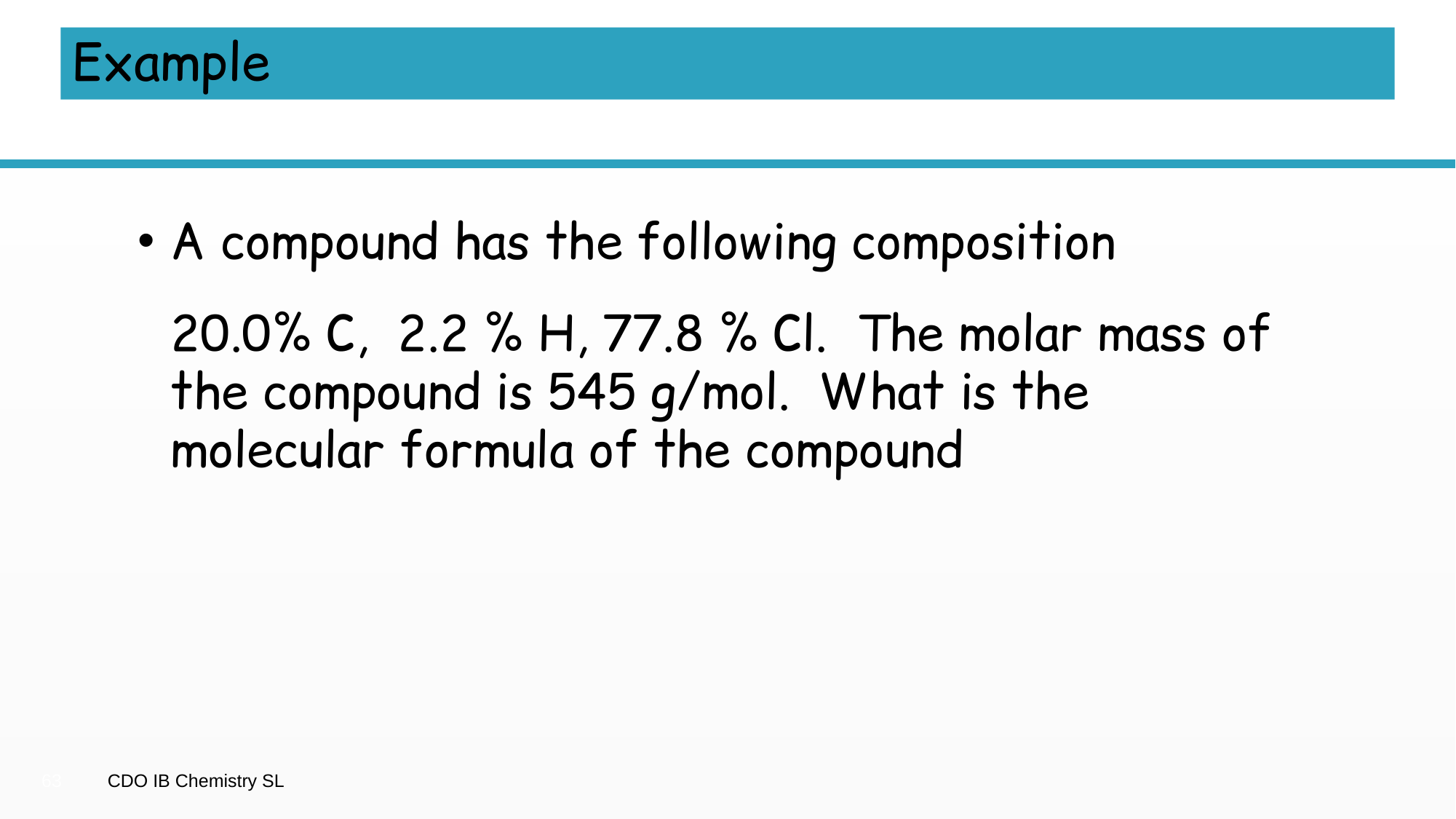

# Example
A compound has the following composition
	20.0% C,  2.2 % H, 77.8 % Cl.  The molar mass of the compound is 545 g/mol.  What is the molecular formula of the compound
63
CDO IB Chemistry SL